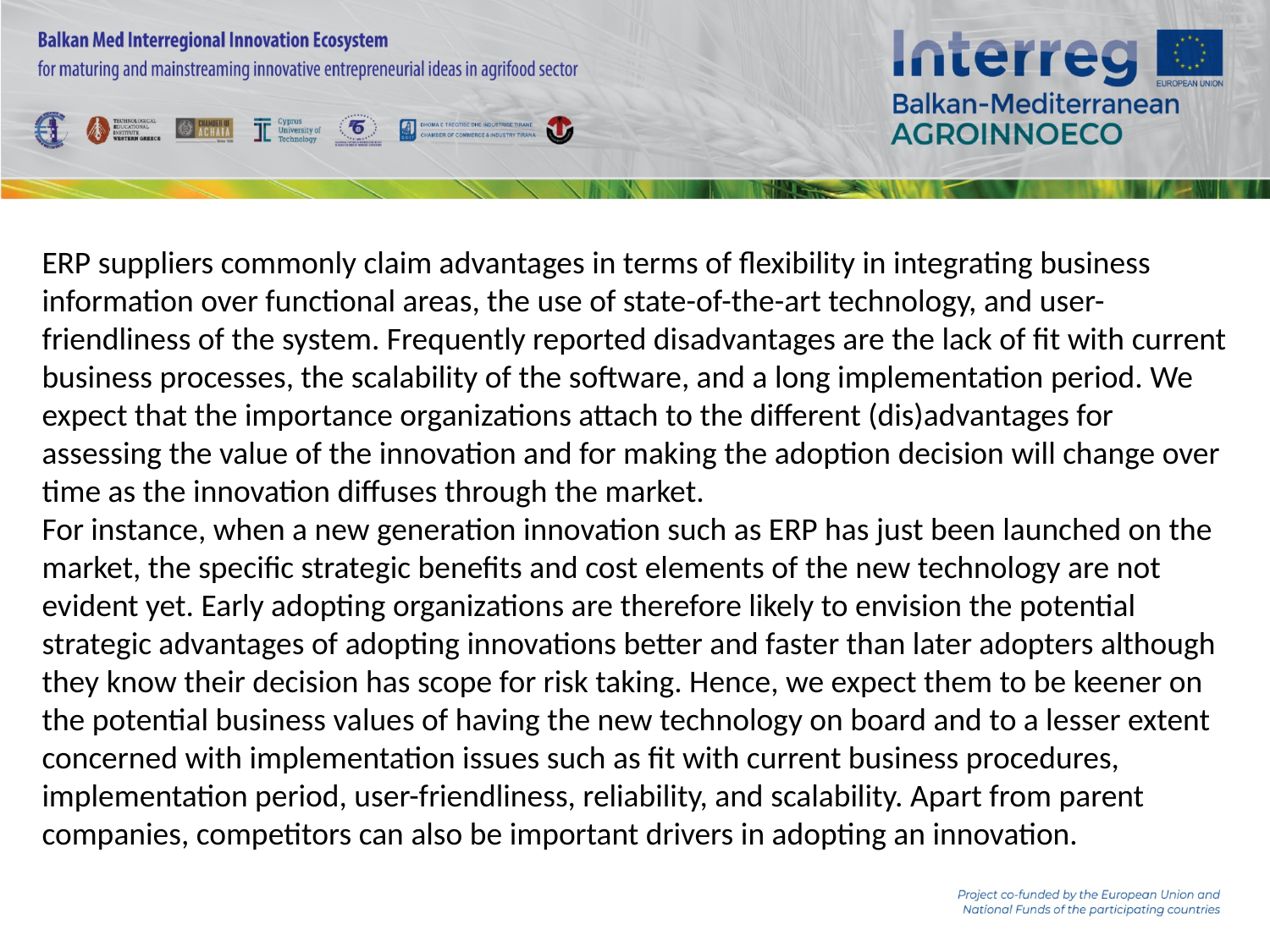

ERP suppliers commonly claim advantages in terms of flexibility in integrating business information over functional areas, the use of state-of-the-art technology, and user-friendliness of the system. Frequently reported disadvantages are the lack of fit with current business processes, the scalability of the software, and a long implementation period. We expect that the importance organizations attach to the different (dis)advantages for assessing the value of the innovation and for making the adoption decision will change over time as the innovation diffuses through the market.
For instance, when a new generation innovation such as ERP has just been launched on the market, the specific strategic benefits and cost elements of the new technology are not evident yet. Early adopting organizations are therefore likely to envision the potential strategic advantages of adopting innovations better and faster than later adopters although they know their decision has scope for risk taking. Hence, we expect them to be keener on the potential business values of having the new technology on board and to a lesser extent concerned with implementation issues such as fit with current business procedures, implementation period, user-friendliness, reliability, and scalability. Apart from parent companies, competitors can also be important drivers in adopting an innovation.